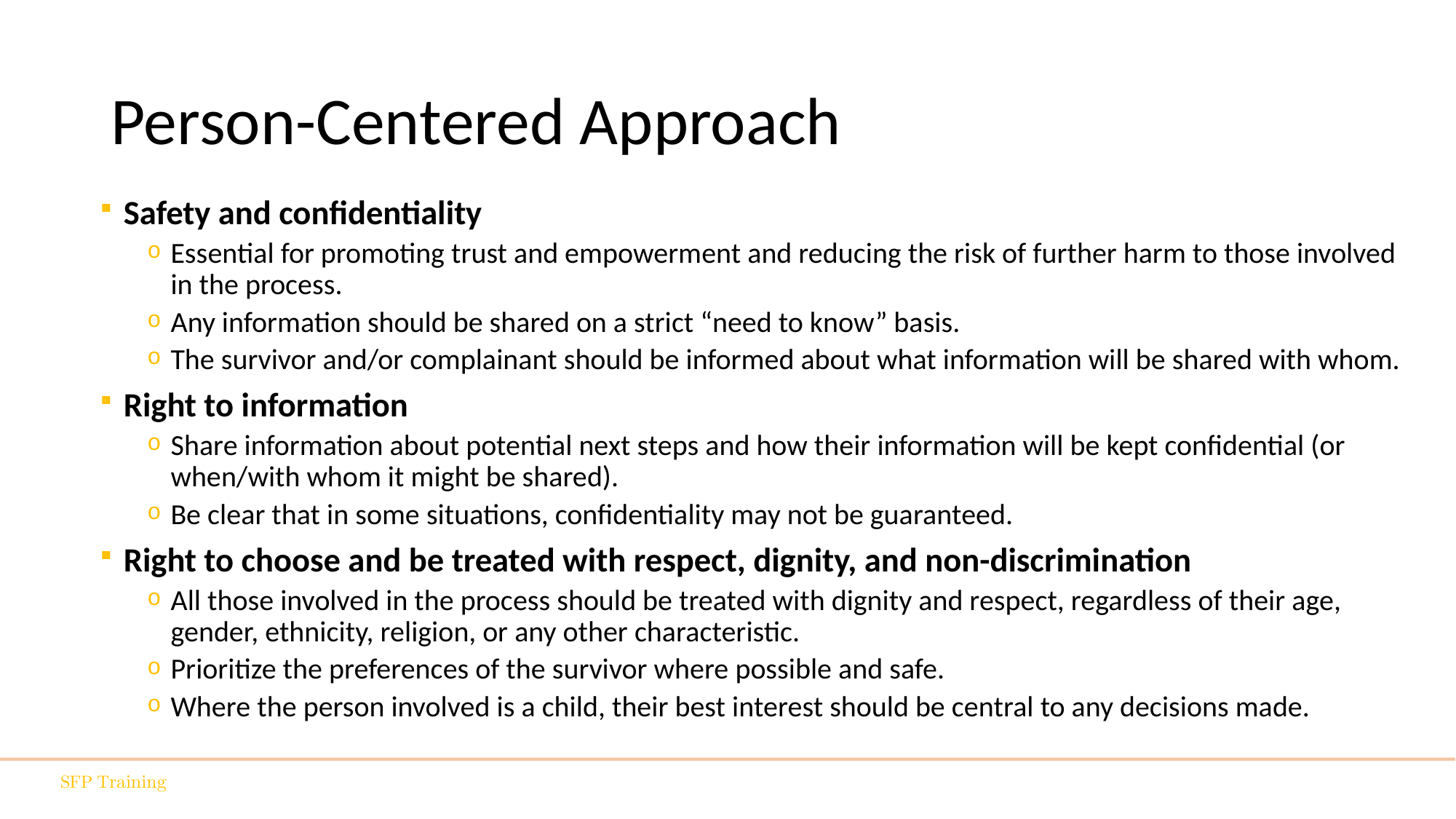

# Person-Centered Approach
Safety and confidentiality
Essential for promoting trust and empowerment and reducing the risk of further harm to those involved in the process.
Any information should be shared on a strict “need to know” basis.
The survivor and/or complainant should be informed about what information will be shared with whom.
Right to information
Share information about potential next steps and how their information will be kept confidential (or when/with whom it might be shared).
Be clear that in some situations, confidentiality may not be guaranteed.
Right to choose and be treated with respect, dignity, and non-discrimination
All those involved in the process should be treated with dignity and respect, regardless of their age, gender, ethnicity, religion, or any other characteristic.
Prioritize the preferences of the survivor where possible and safe.
Where the person involved is a child, their best interest should be central to any decisions made.

SFP Training